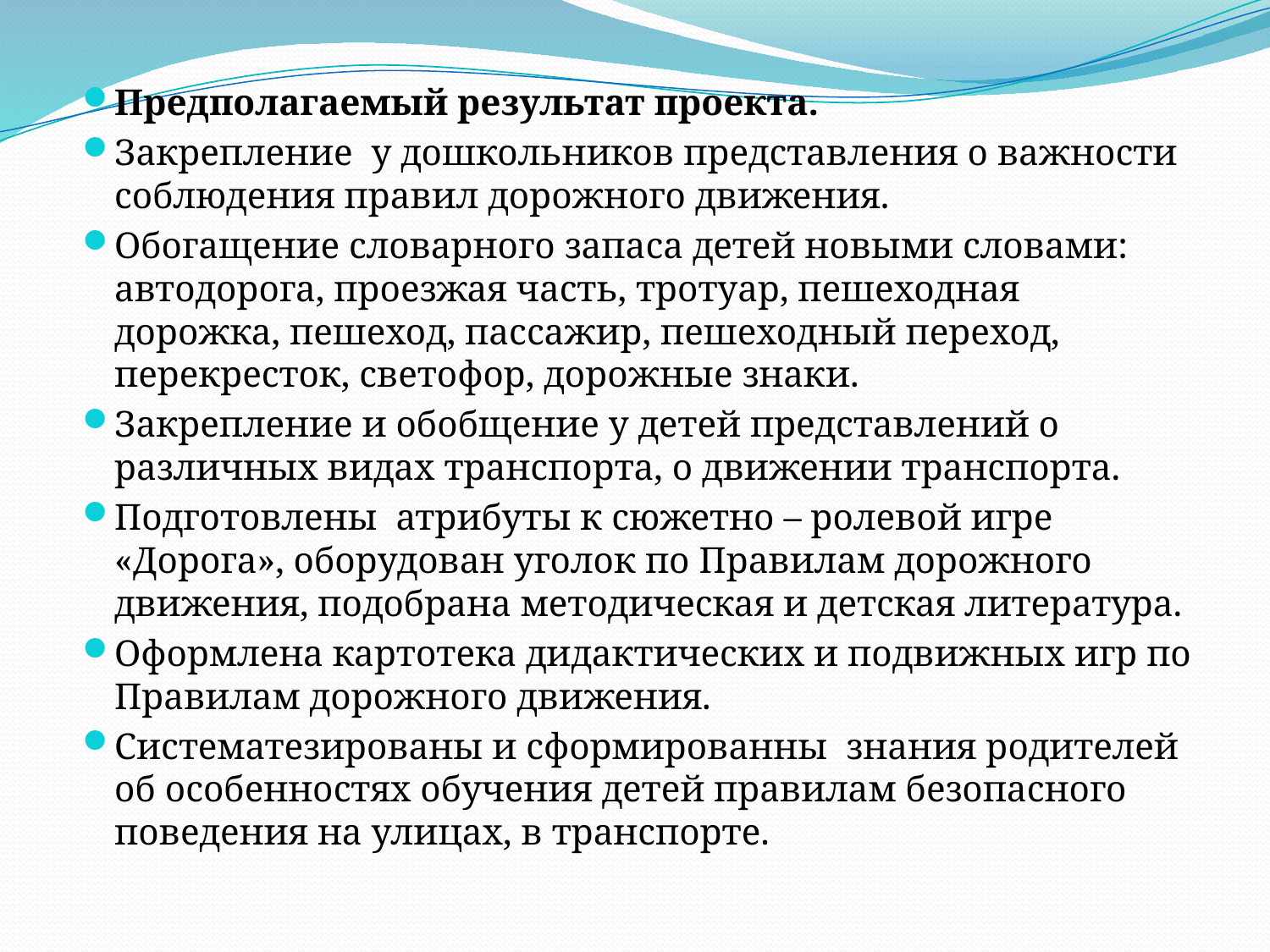

Предполагаемый результат проекта.
Закрепление  у дошкольников представления о важности соблюдения правил дорожного движения.
Обогащение словарного запаса детей новыми словами: автодорога, проезжая часть, тротуар, пешеходная дорожка, пешеход, пассажир, пешеходный переход, перекресток, светофор, дорожные знаки.
Закрепление и обобщение у детей представлений о различных видах транспорта, о движении транспорта.
Подготовлены  атрибуты к сюжетно – ролевой игре «Дорога», оборудован уголок по Правилам дорожного движения, подобрана методическая и детская литература.
Оформлена картотека дидактических и подвижных игр по Правилам дорожного движения.
Систематезированы и сформированны  знания родителей об особенностях обучения детей правилам безопасного поведения на улицах, в транспорте.